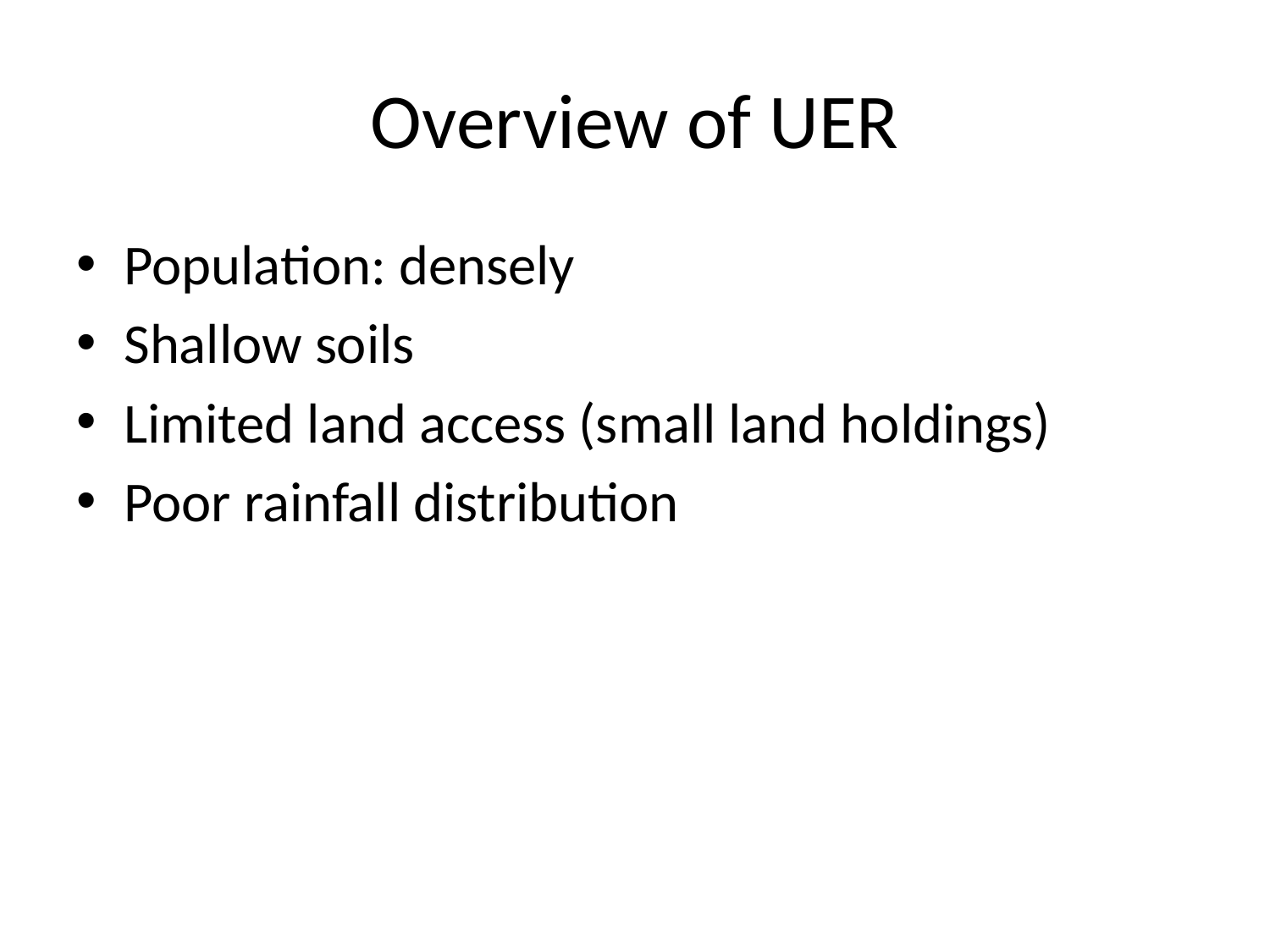

# Overview of UER
Population: densely
Shallow soils
Limited land access (small land holdings)
Poor rainfall distribution